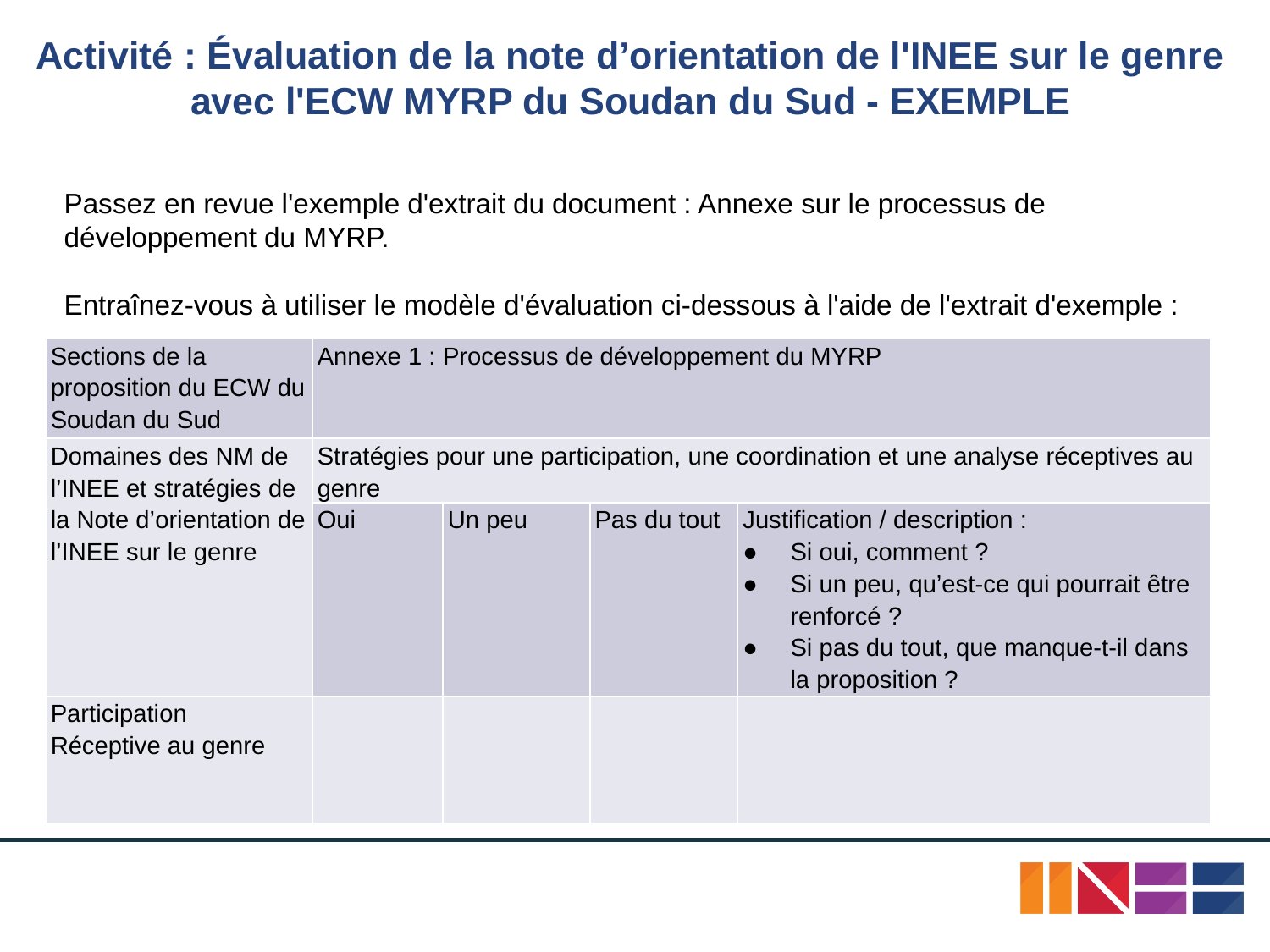

# Activité : Évaluation de la note d’orientation de l'INEE sur le genre avec l'ECW MYRP du Soudan du Sud - EXEMPLE
Passez en revue l'exemple d'extrait du document : Annexe sur le processus de développement du MYRP.

Entraînez-vous à utiliser le modèle d'évaluation ci-dessous à l'aide de l'extrait d'exemple :
| Sections de la proposition du ECW du Soudan du Sud | Annexe 1 : Processus de développement du MYRP |  |  |  |
| --- | --- | --- | --- | --- |
| Domaines des NM de l’INEE et stratégies de la Note d’orientation de l’INEE sur le genre | Stratégies pour une participation, une coordination et une analyse réceptives au genre |  |  |  |
|  | Oui | Un peu | Pas du tout | Justification / description : Si oui, comment ? Si un peu, qu’est-ce qui pourrait être renforcé ? Si pas du tout, que manque-t-il dans la proposition ? |
| Participation Réceptive au genre |  |  |  |  |